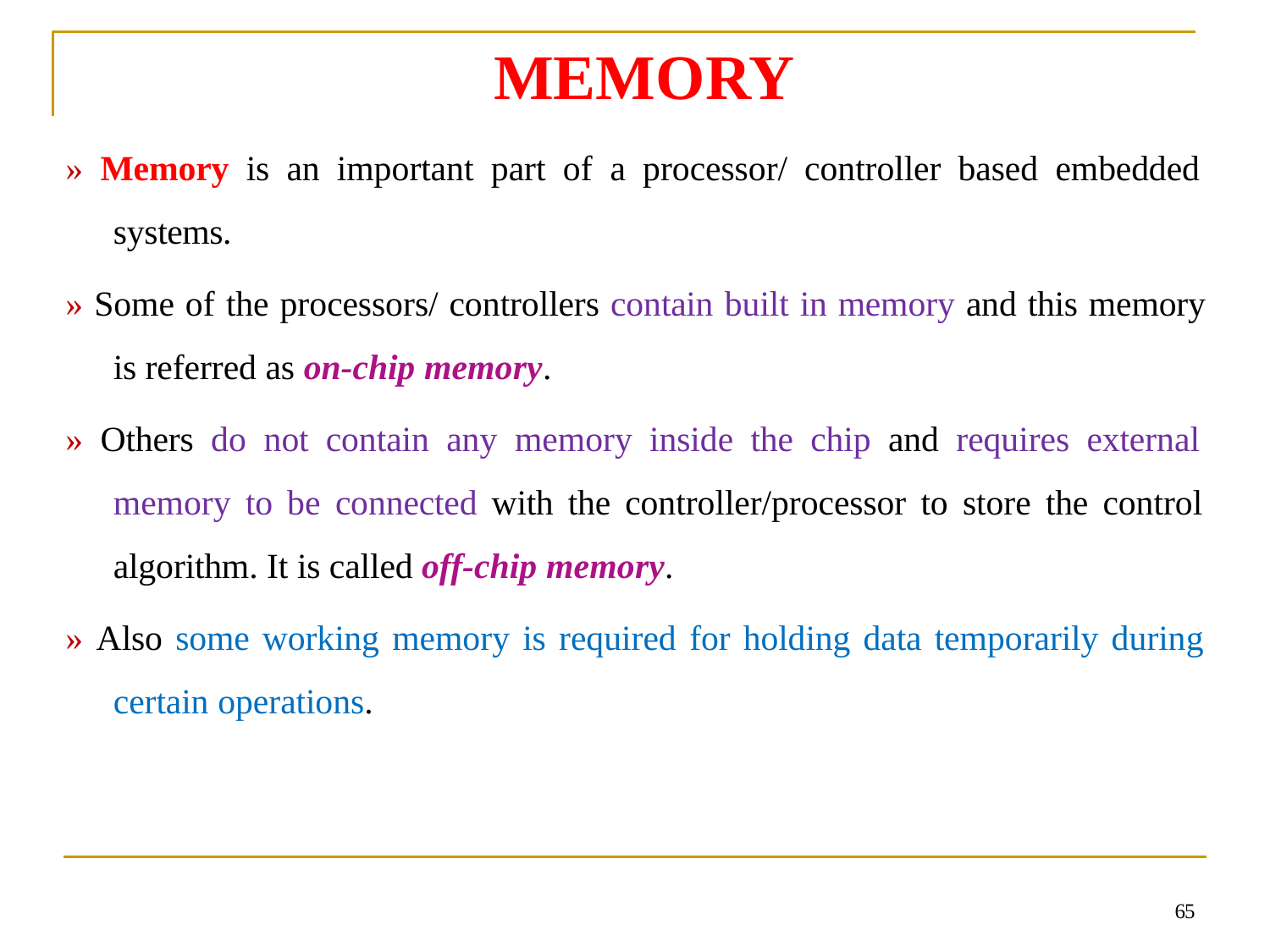

# MEMORY
» Memory is an important part of a processor/ controller based embedded  systems.
» Some of the processors/ controllers contain built in memory and this memory  is referred as on-chip memory.
» Others do not contain any memory inside the chip and requires external  memory to be connected with the controller/processor to store the control  algorithm. It is called off-chip memory.
» Also some working memory is required for holding data temporarily during  certain operations.

65